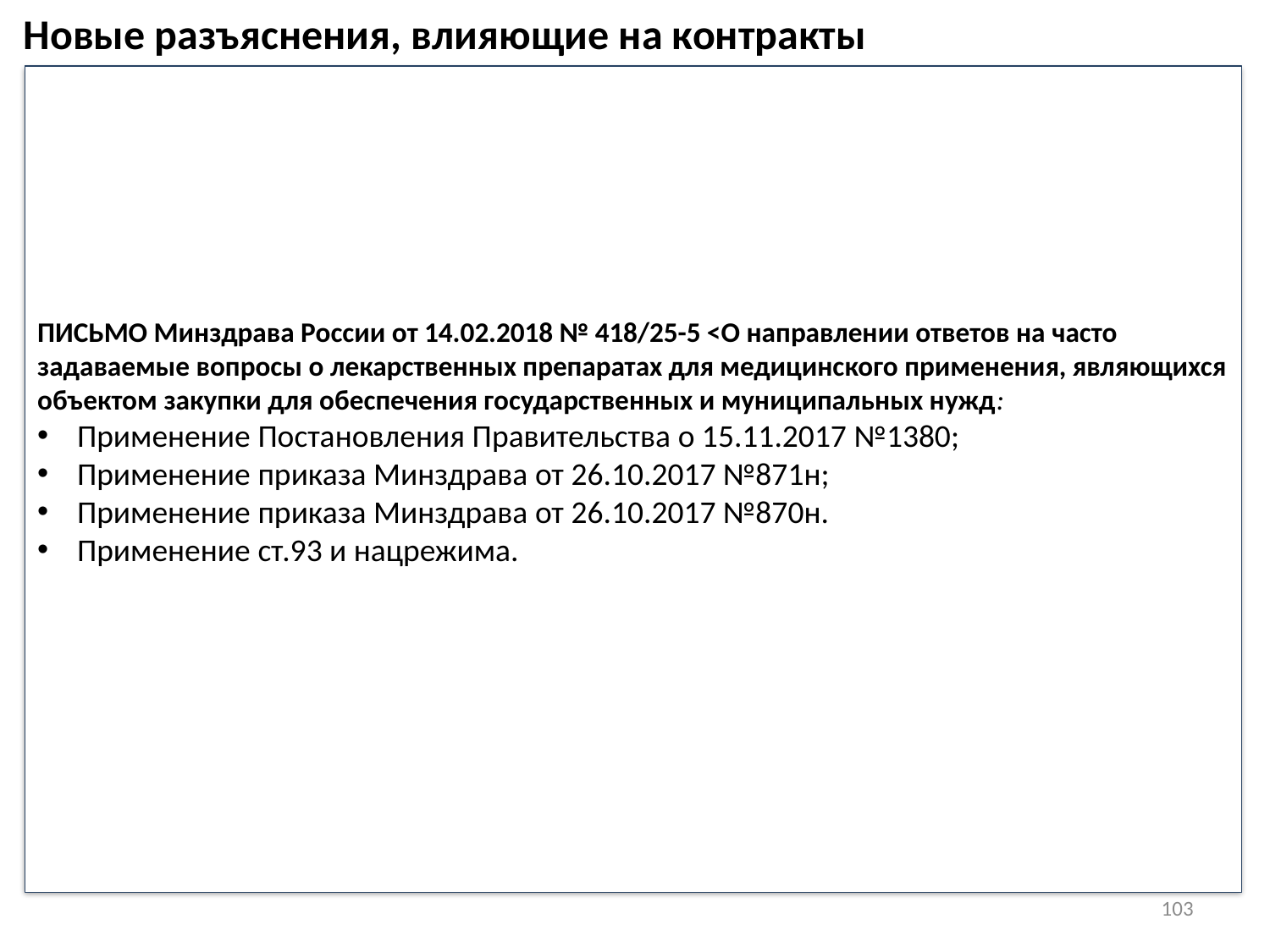

Новые разъяснения, влияющие на контракты
ПИСЬМО Минздрава России от 14.02.2018 № 418/25-5 <О направлении ответов на часто задаваемые вопросы о лекарственных препаратах для медицинского применения, являющихся объектом закупки для обеспечения государственных и муниципальных нужд:
Применение Постановления Правительства о 15.11.2017 №1380;
Применение приказа Минздрава от 26.10.2017 №871н;
Применение приказа Минздрава от 26.10.2017 №870н.
Применение ст.93 и нацрежима.

103